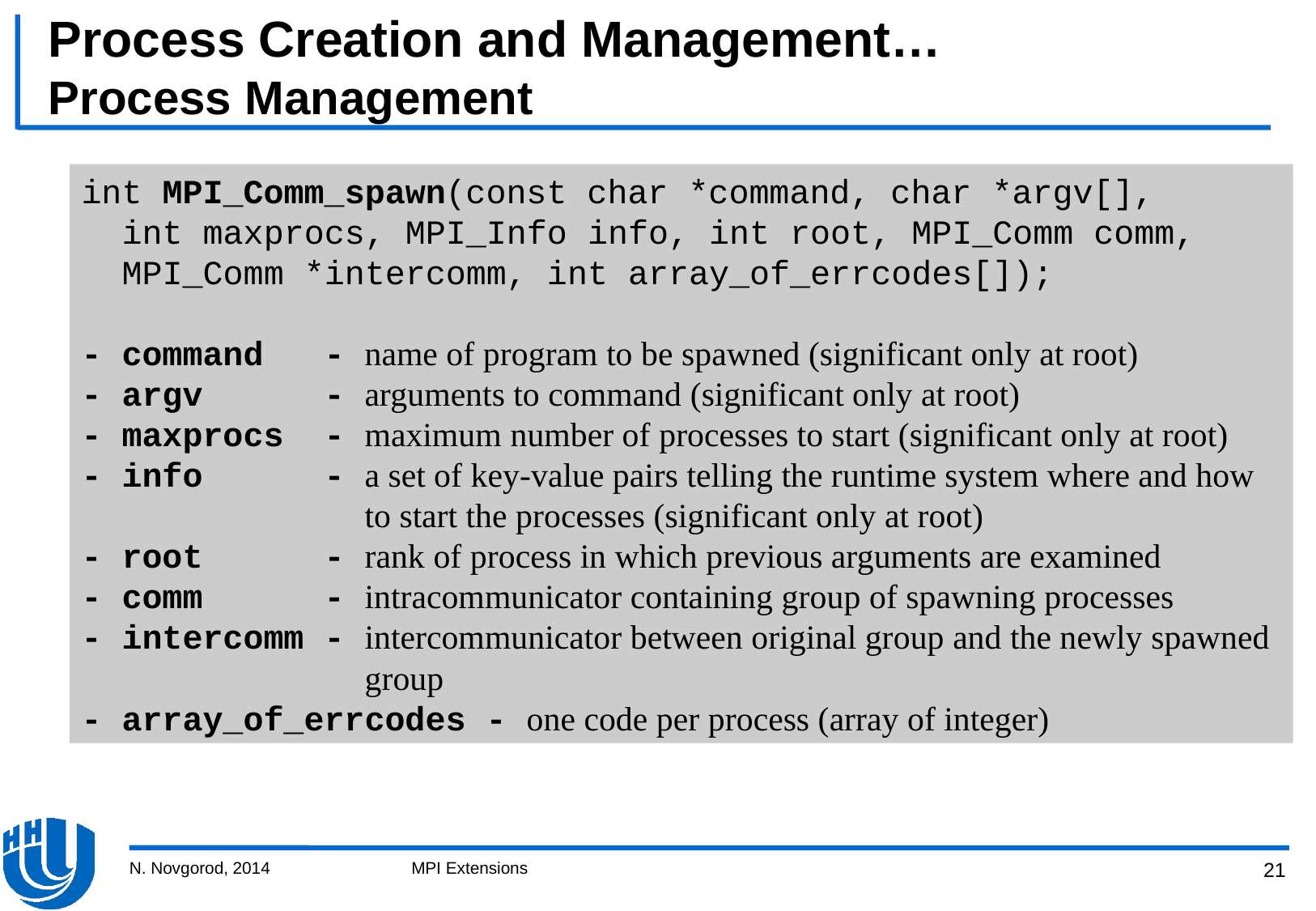

# Process Creation and Management… Process Management

int MPI_Comm_spawn(const char *command, char *argv[],
  int maxprocs, MPI_Info info, int root, MPI_Comm comm,
  MPI_Comm *intercomm, int array_of_errcodes[]);

- command   - name of program to be spawned (significant only at root)
- argv      - arguments to command (significant only at root)
- maxprocs  - maximum number of processes to start (significant only at root)
- info      - a set of key-value pairs telling the runtime system where and how
              to start the processes (significant only at root)
- root      - rank of process in which previous arguments are examined
- comm      - intracommunicator containing group of spawning processes
- intercomm - intercommunicator between original group and the newly spawned
              group
- array_of_errcodes - one code per process (array of integer)
N. Novgorod, 2014
MPI Extensions
21